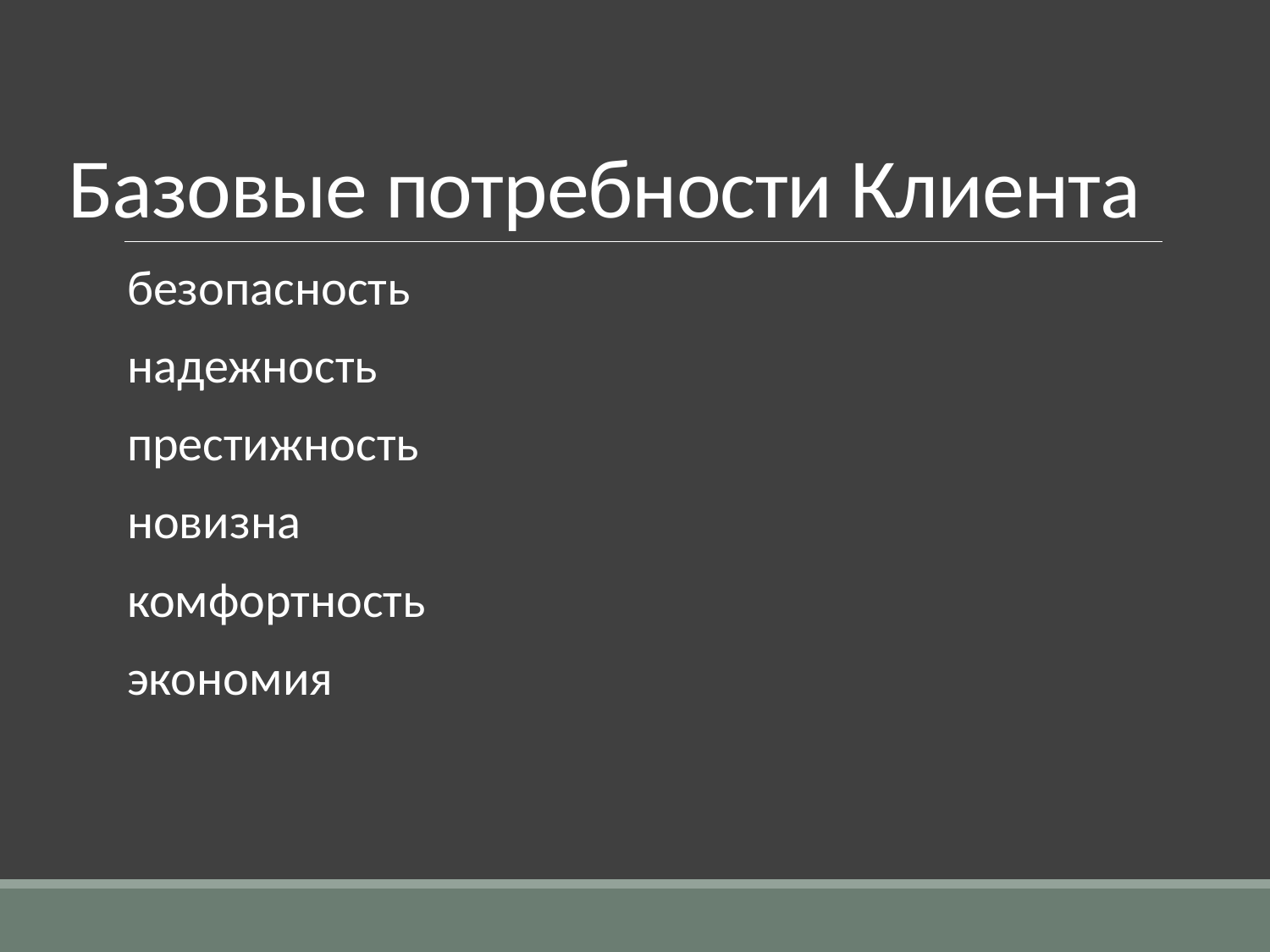

# Базовые потребности Клиента
безопасность
надежность
престижность
новизна
комфортность
экономия